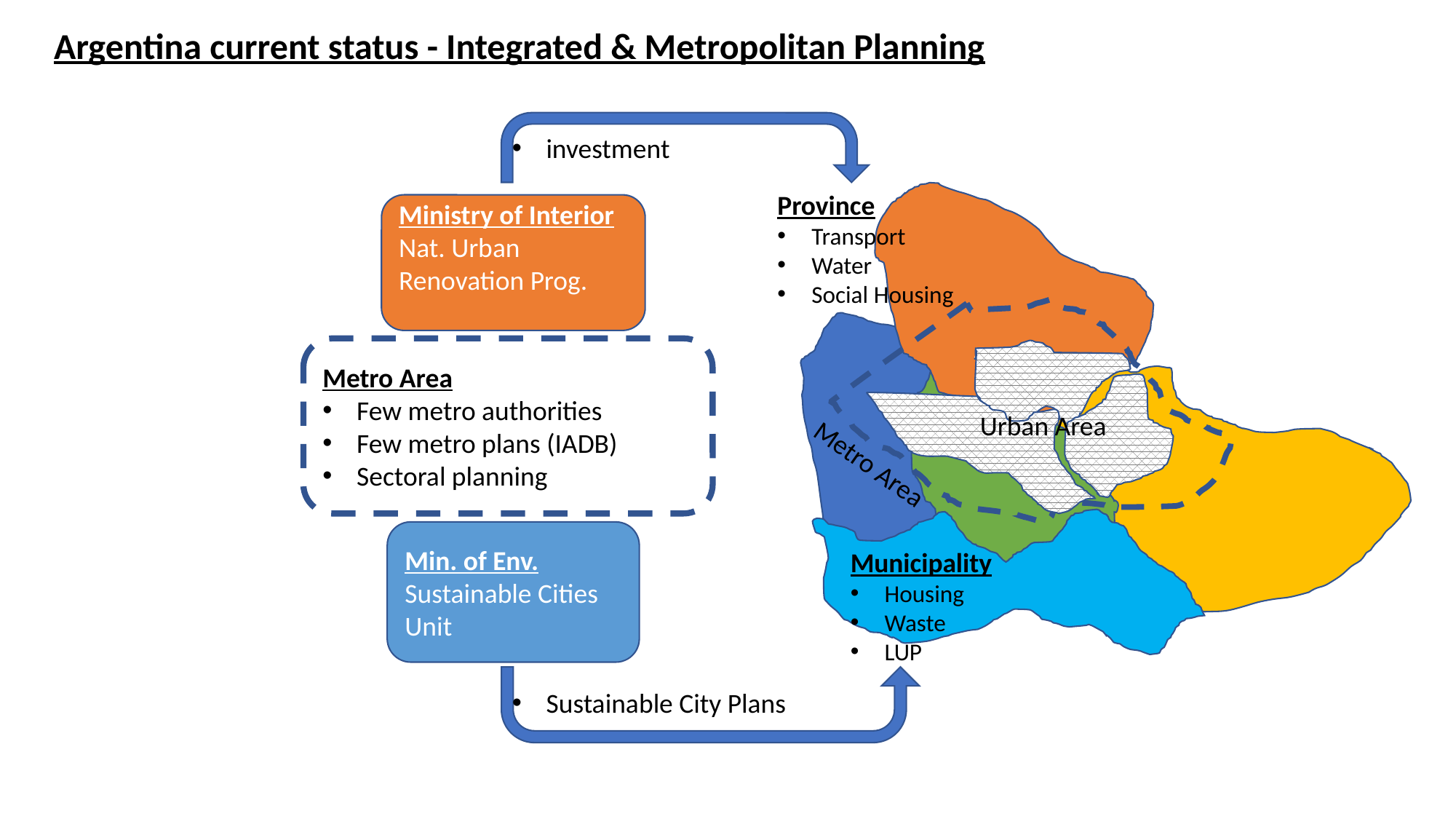

Argentina current status - Integrated & Metropolitan Planning
investment
Province
Transport
Water
Social Housing

Urban Area
Metro Area

Municipality
Housing
Waste
LUP
Ministry of Interior
Nat. Urban Renovation Prog.

Metro Area
Few metro authorities
Few metro plans (IADB)
Sectoral planning
Min. of Env.
Sustainable Cities Unit

Sustainable City Plans